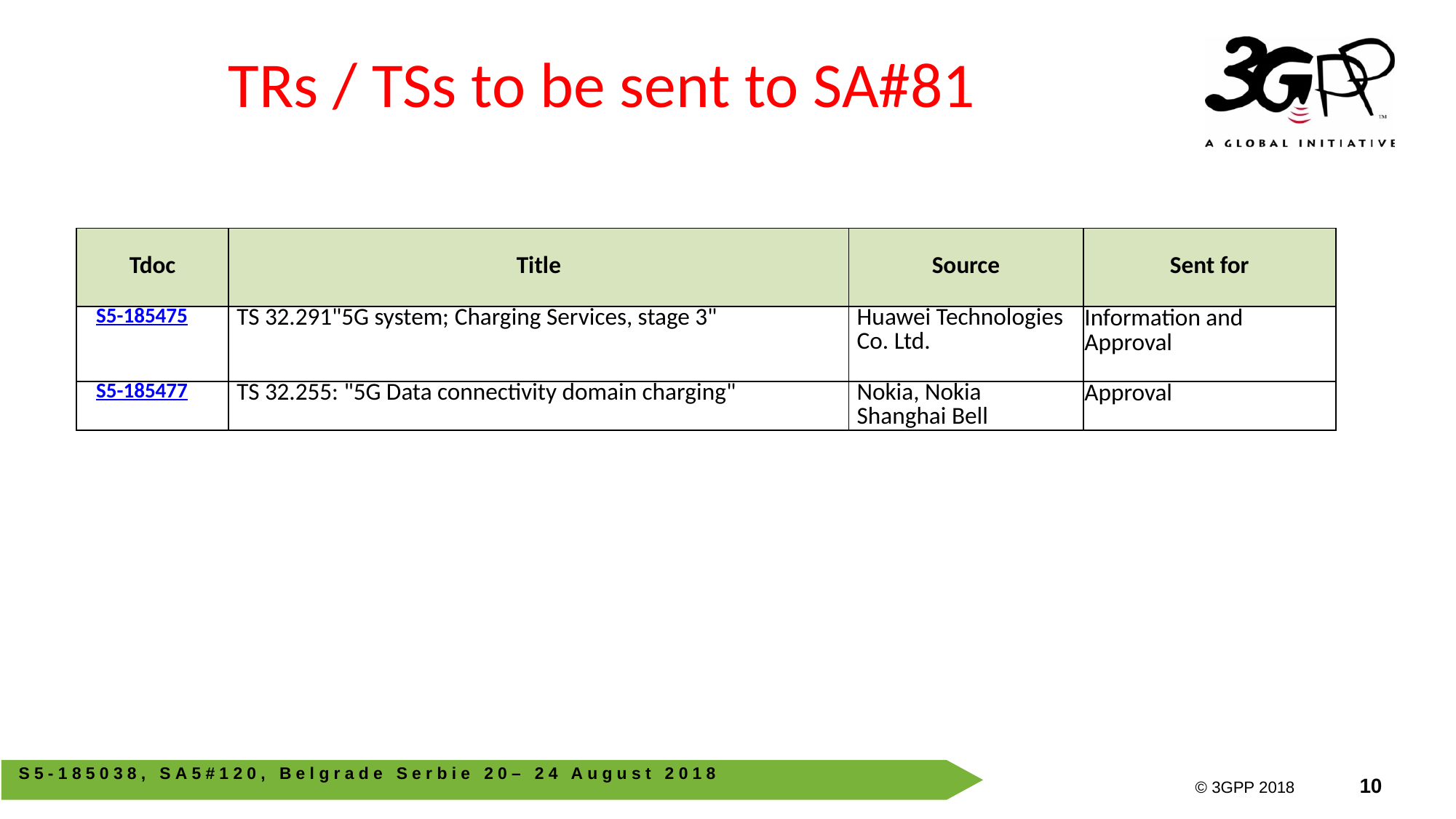

# TRs / TSs to be sent to SA#81
| Tdoc | Title | Source | Sent for |
| --- | --- | --- | --- |
| S5-185475 | TS 32.291"5G system; Charging Services, stage 3" | Huawei Technologies Co. Ltd. | Information and Approval |
| S5-185477 | TS 32.255: "5G Data connectivity domain charging" | Nokia, Nokia Shanghai Bell | Approval |